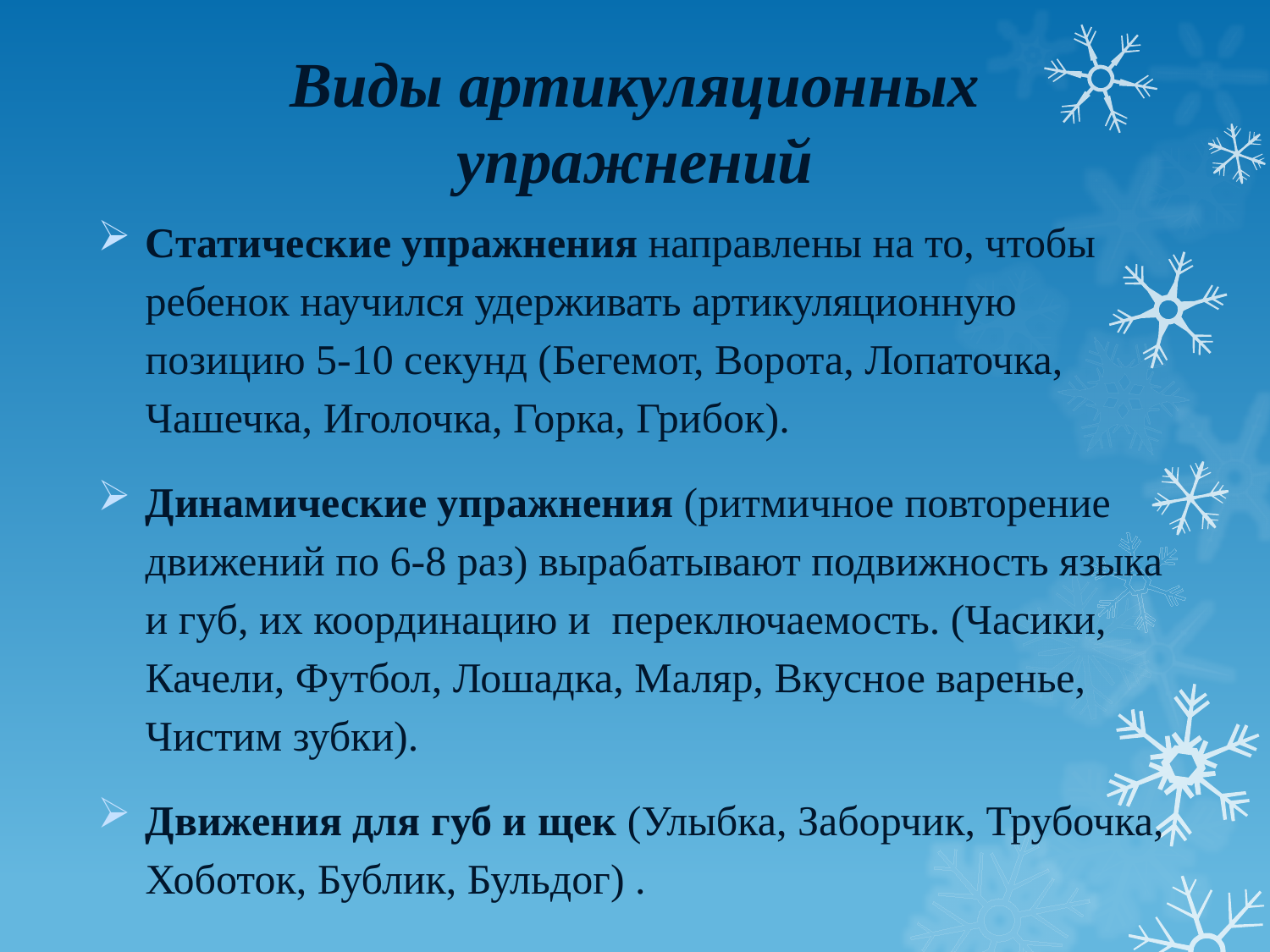

# Виды артикуляционных упражнений
Статические упражнения направлены на то, чтобы ребенок научился удерживать артикуляционную позицию 5-10 секунд (Бегемот, Ворота, Лопаточка, Чашечка, Иголочка, Горка, Грибок).
Динамические упражнения (ритмичное повторение движений по 6-8 раз) вырабатывают подвижность языка и губ, их координацию и  переключаемость. (Часики, Качели, Футбол, Лошадка, Маляр, Вкусное варенье, Чистим зубки).
Движения для губ и щек (Улыбка, Заборчик, Трубочка, Хоботок, Бублик, Бульдог) .